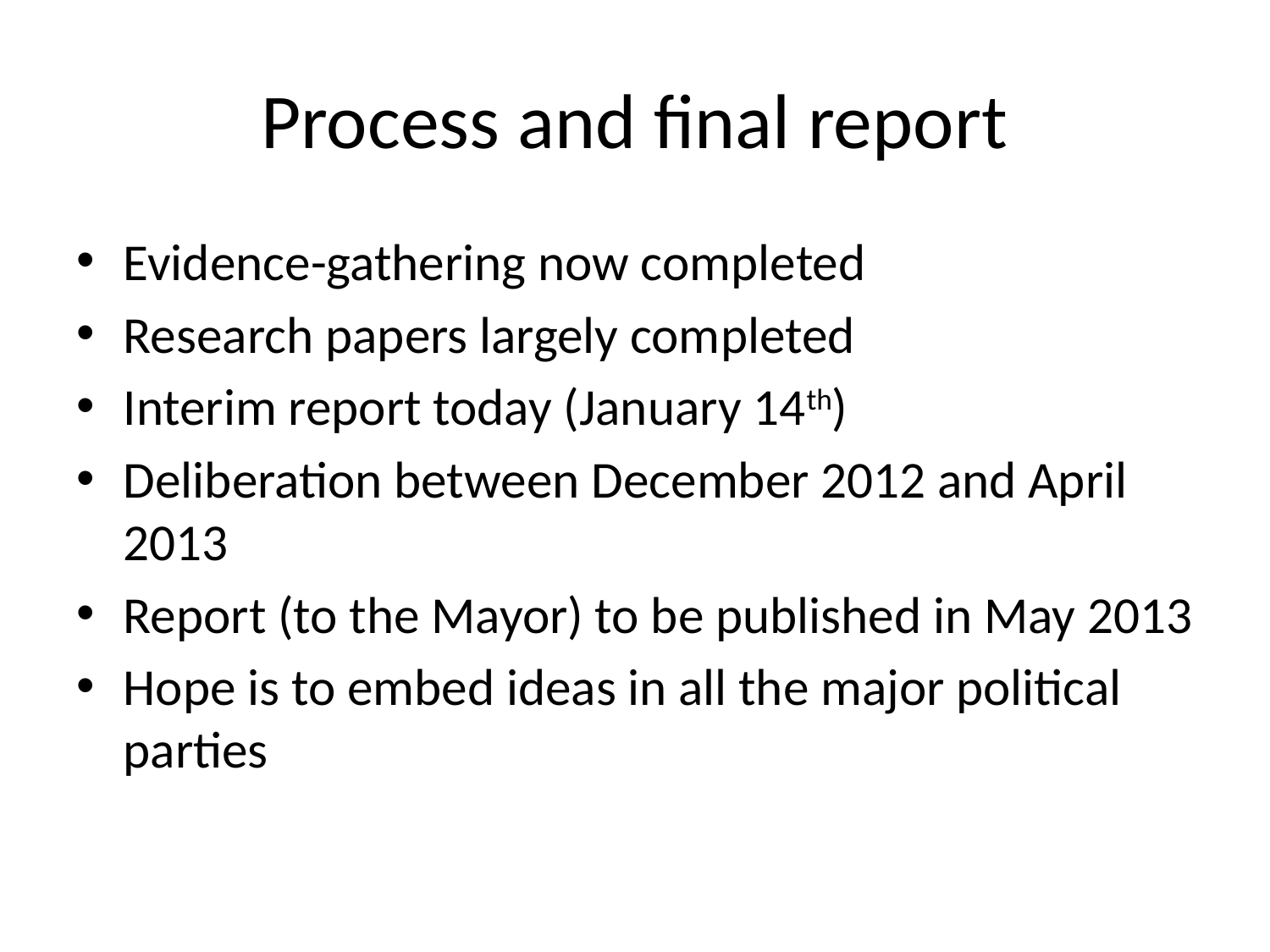

# Process and final report
Evidence-gathering now completed
Research papers largely completed
Interim report today (January 14th)
Deliberation between December 2012 and April 2013
Report (to the Mayor) to be published in May 2013
Hope is to embed ideas in all the major political parties